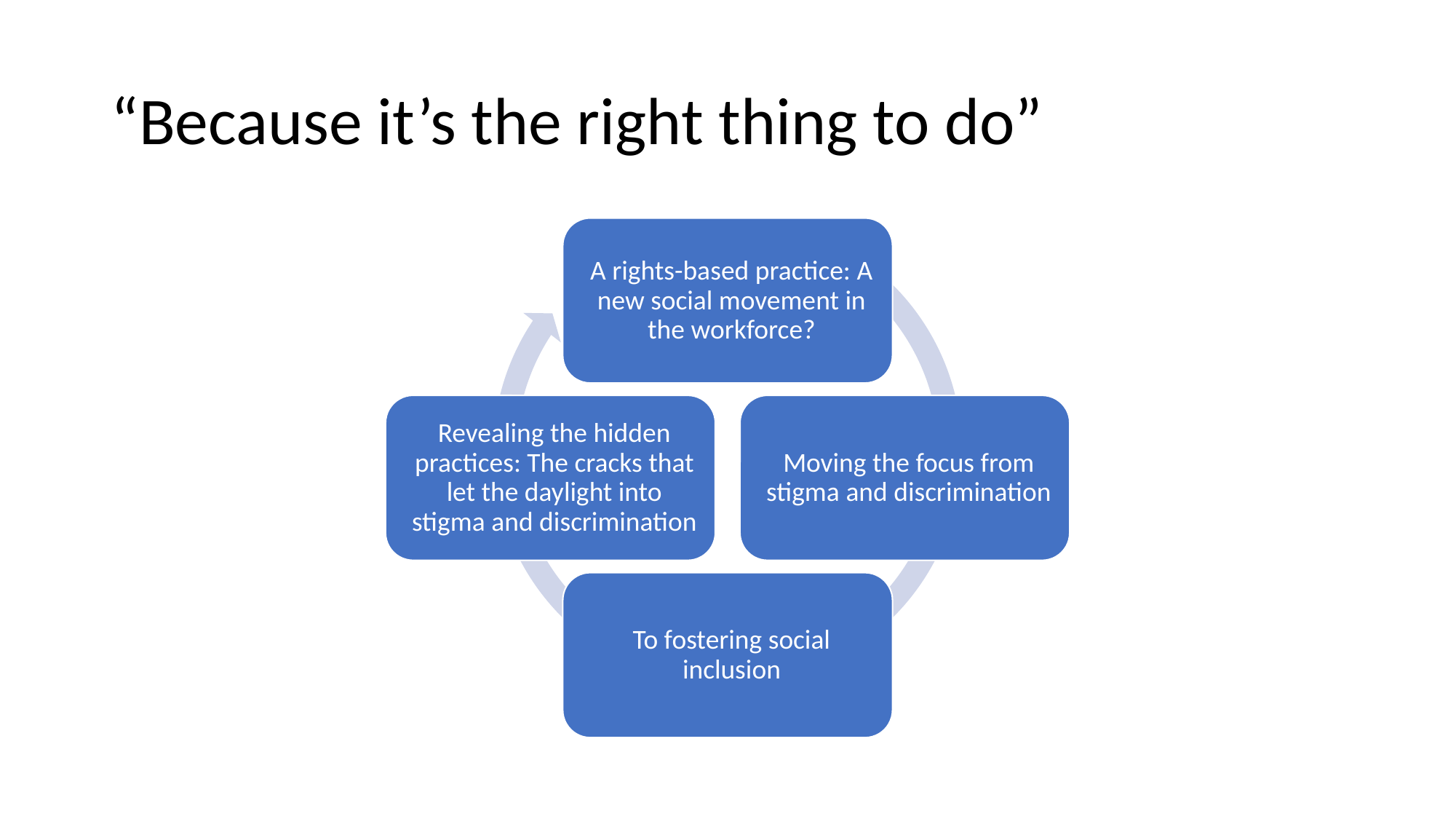

# “Because it’s the right thing to do”
A rights-based practice: A new social movement in the workforce?
Moving the focus from stigma and discrimination
To fostering social inclusion
Revealing the hidden practices: The cracks that let the daylight into stigma and discrimination